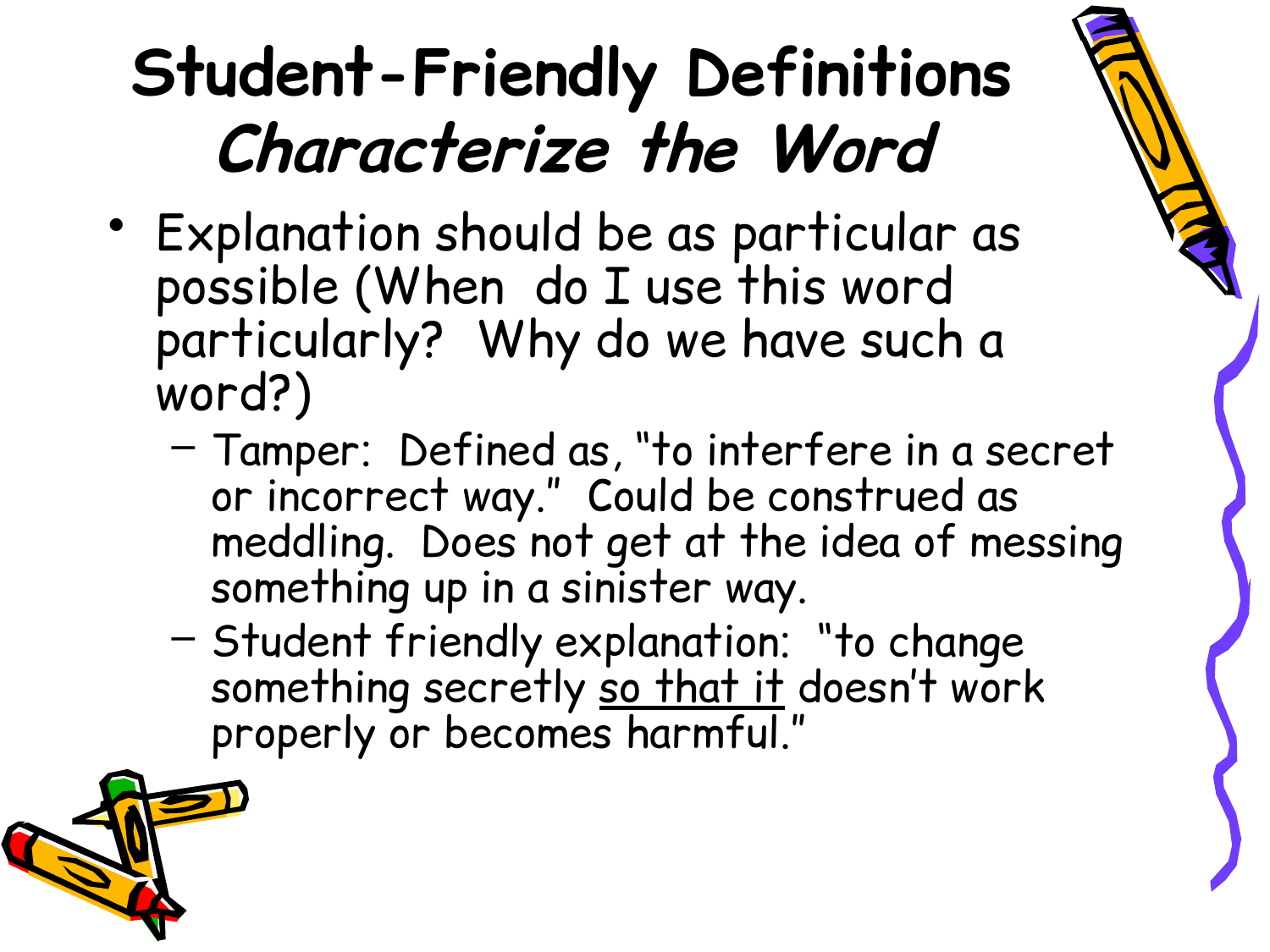

# Student-Friendly Definitions Characterize the Word
Explanation should be as particular as possible (When  do I use this word particularly?  Why do we have such a word?)
Tamper:  Defined as, “to interfere in a secret or incorrect way.”  Could be construed as meddling.  Does not get at the idea of messing something up in a sinister way.
Student friendly explanation:  “to change something secretly so that it doesn’t work properly or becomes harmful.”